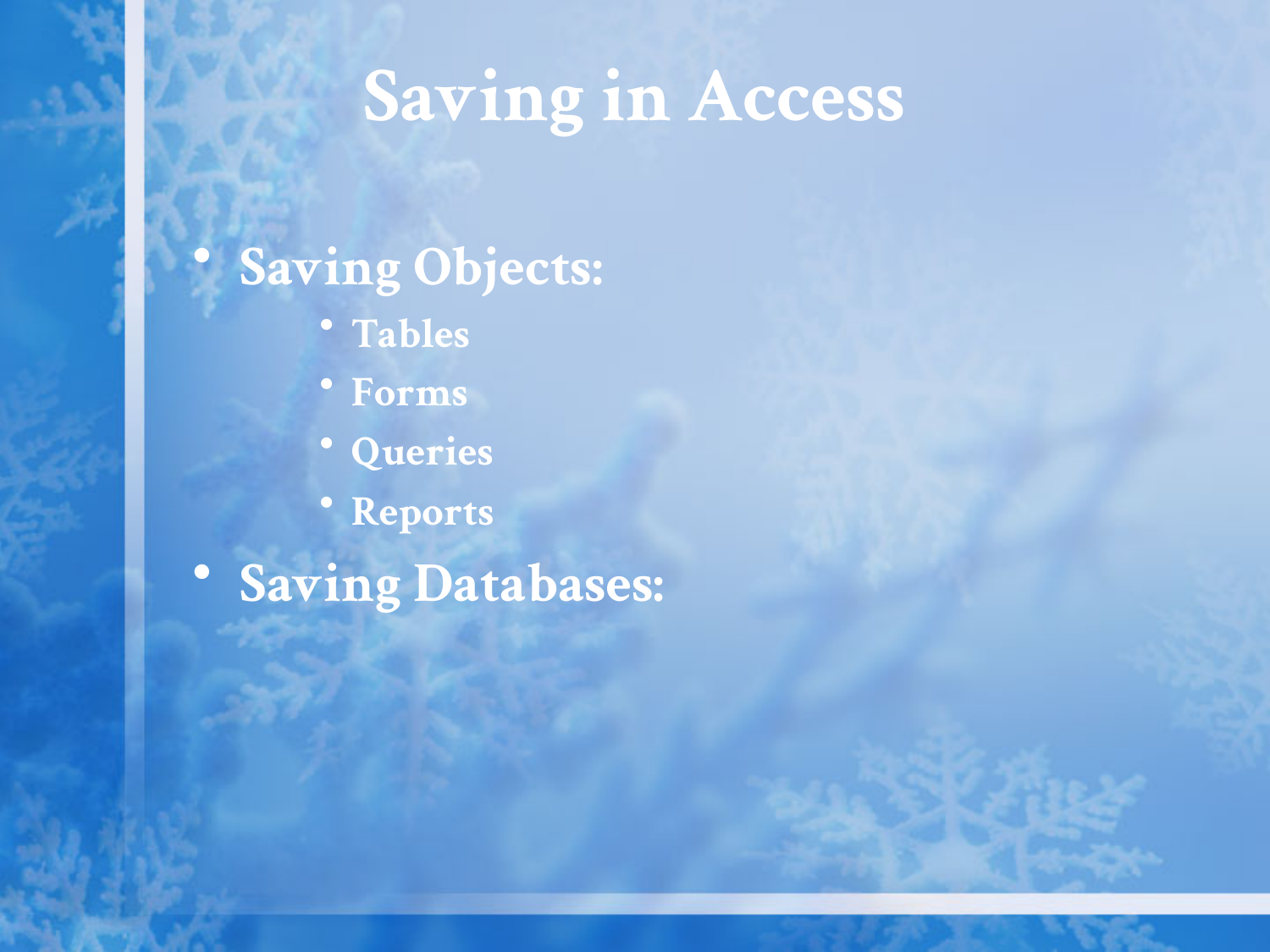

# Saving in Access
Saving Objects:
Tables
Forms
Queries
Reports
Saving Databases: